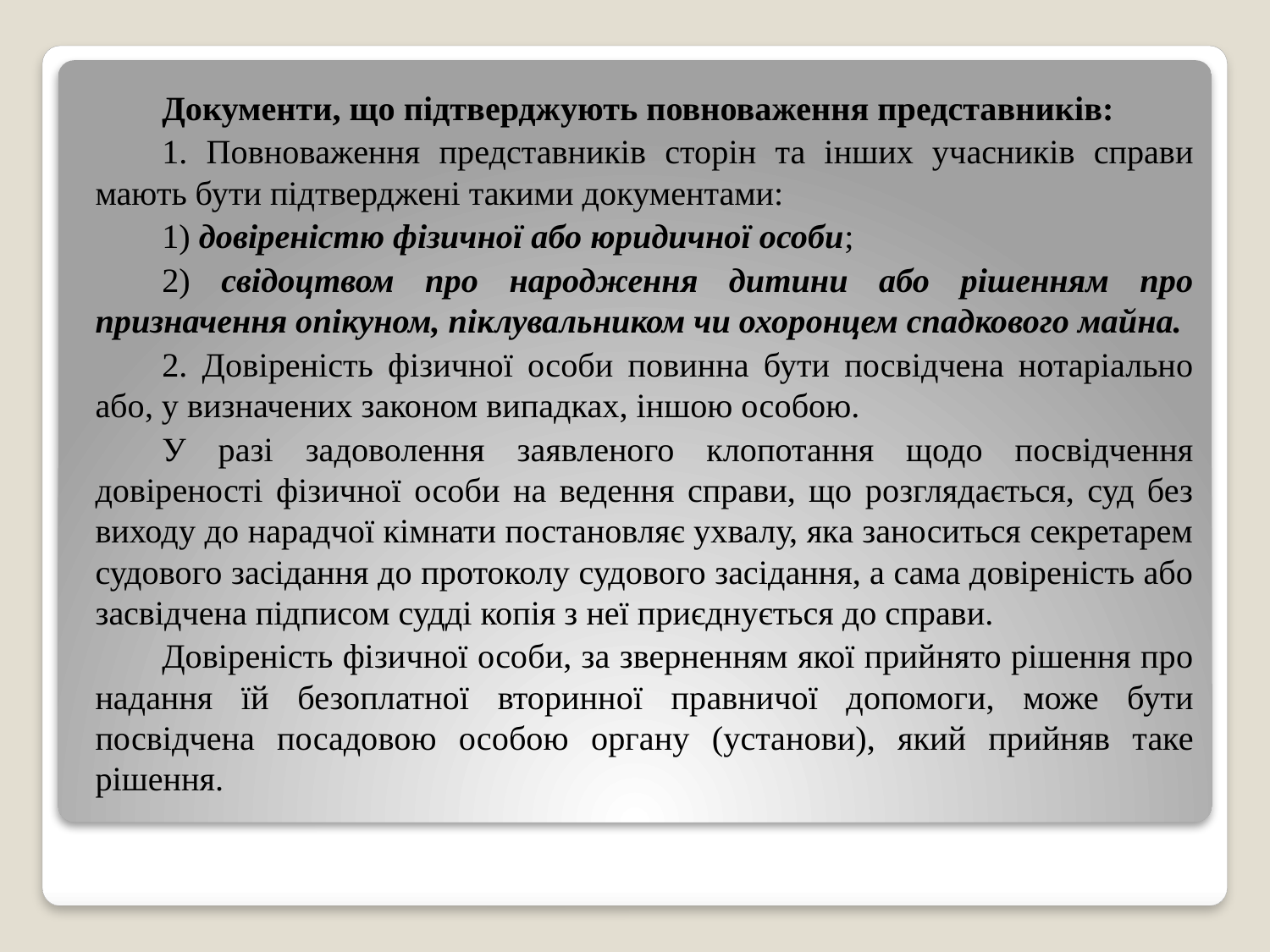

Документи, що підтверджують повноваження представників:
1. Повноваження представників сторін та інших учасників справи мають бути підтверджені такими документами:
1) довіреністю фізичної або юридичної особи;
2) свідоцтвом про народження дитини або рішенням про призначення опікуном, піклувальником чи охоронцем спадкового майна.
2. Довіреність фізичної особи повинна бути посвідчена нотаріально або, у визначених законом випадках, іншою особою.
У разі задоволення заявленого клопотання щодо посвідчення довіреності фізичної особи на ведення справи, що розглядається, суд без виходу до нарадчої кімнати постановляє ухвалу, яка заноситься секретарем судового засідання до протоколу судового засідання, а сама довіреність або засвідчена підписом судді копія з неї приєднується до справи.
Довіреність фізичної особи, за зверненням якої прийнято рішення про надання їй безоплатної вторинної правничої допомоги, може бути посвідчена посадовою особою органу (установи), який прийняв таке рішення.